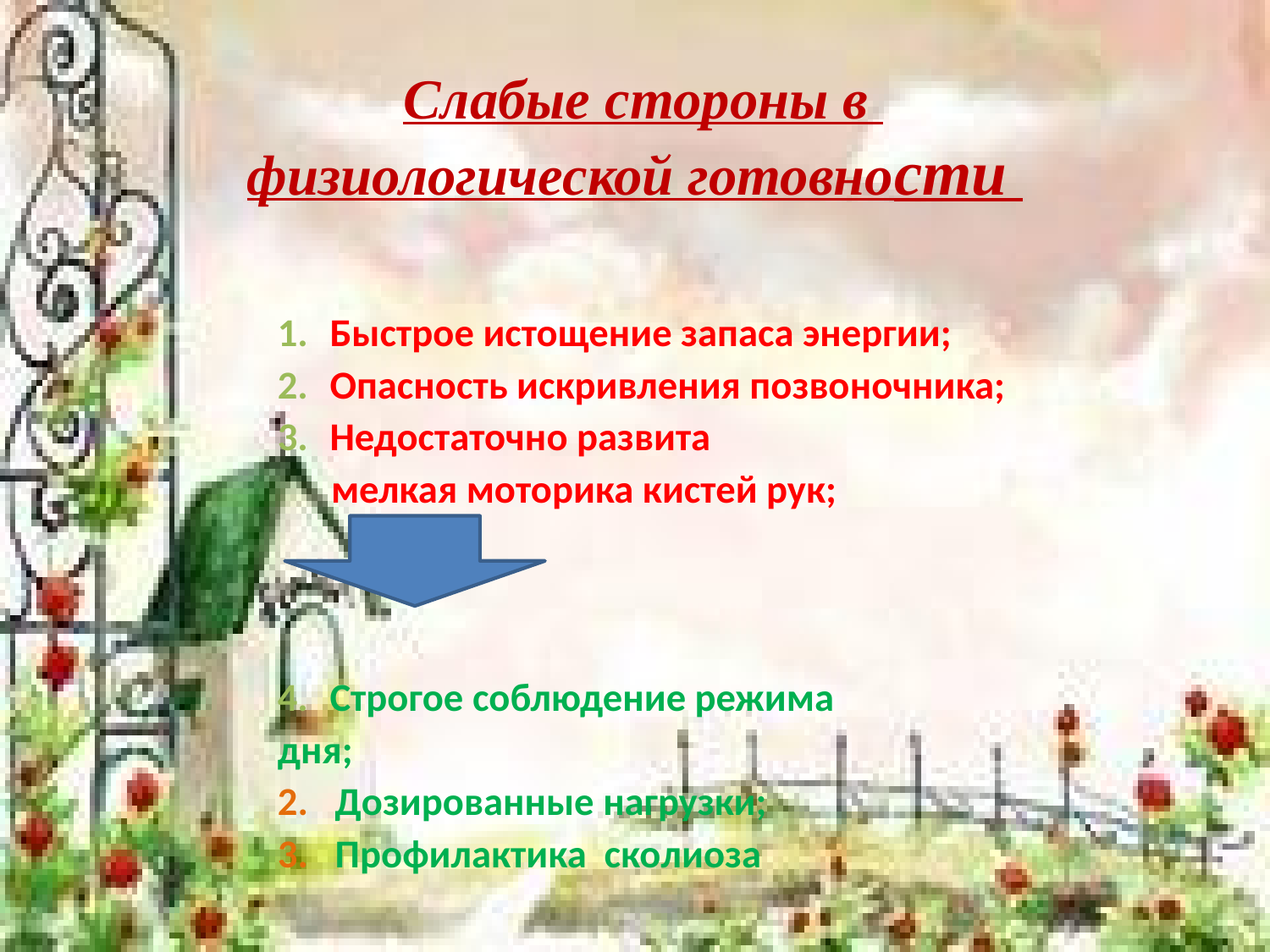

# Слабые стороны в физиологической готовности
Быстрое истощение запаса энергии;
Опасность искривления позвоночника;
Недостаточно развита
      мелкая моторика кистей рук;

Строгое соблюдение режима
дня;
2.   Дозированные нагрузки;
3.   Профилактика  сколиоза